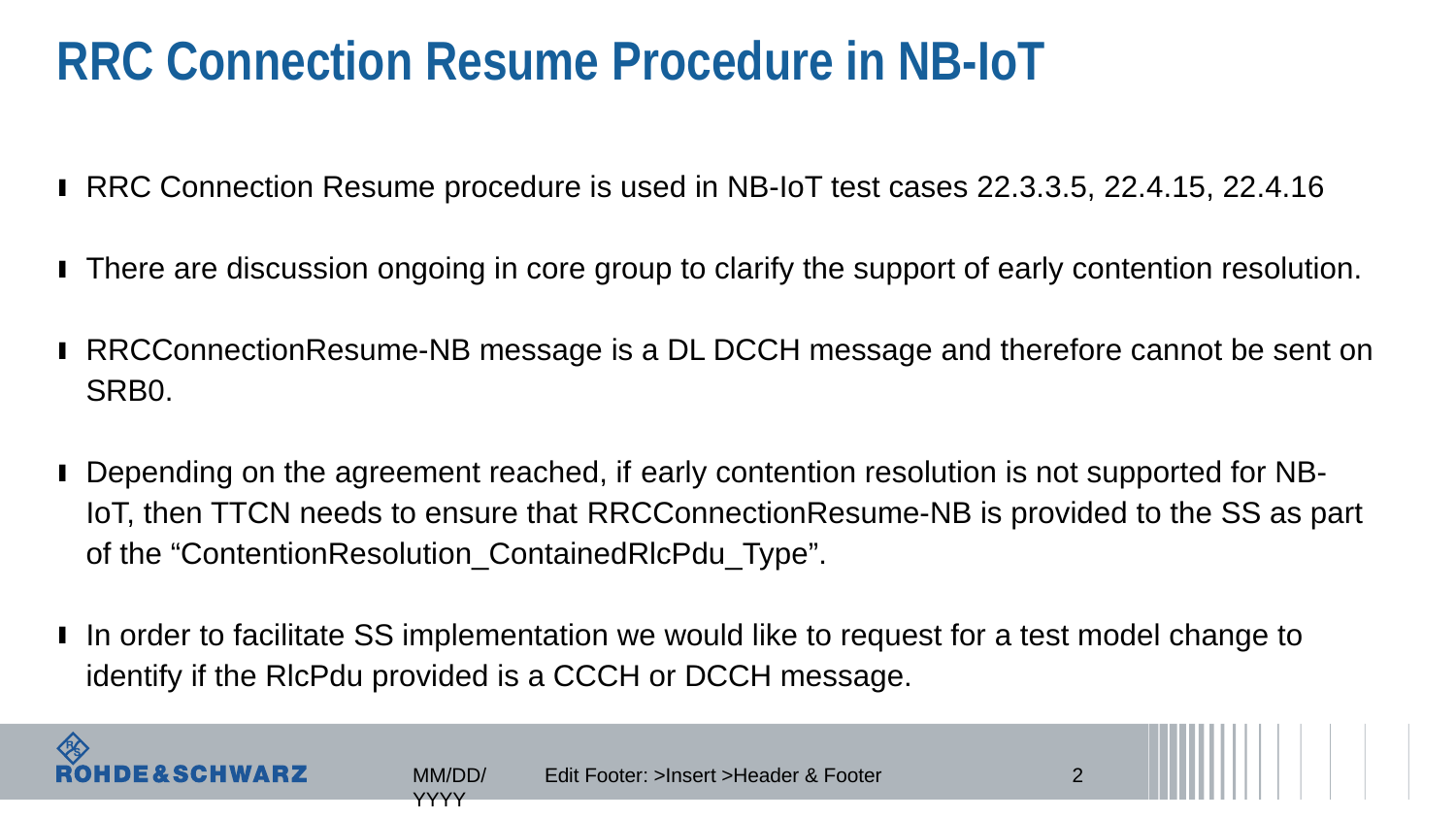

# RRC Connection Resume Procedure in NB-IoT
RRC Connection Resume procedure is used in NB-IoT test cases 22.3.3.5, 22.4.15, 22.4.16

There are discussion ongoing in core group to clarify the support of early contention resolution.

RRCConnectionResume-NB message is a DL DCCH message and therefore cannot be sent on SRB0.

Depending on the agreement reached, if early contention resolution is not supported for NB-IoT, then TTCN needs to ensure that RRCConnectionResume-NB is provided to the SS as part of the “ContentionResolution_ContainedRlcPdu_Type”.

In order to facilitate SS implementation we would like to request for a test model change to identify if the RlcPdu provided is a CCCH or DCCH message.

MM/DD/YYYY
Edit Footer: >Insert >Header & Footer
2